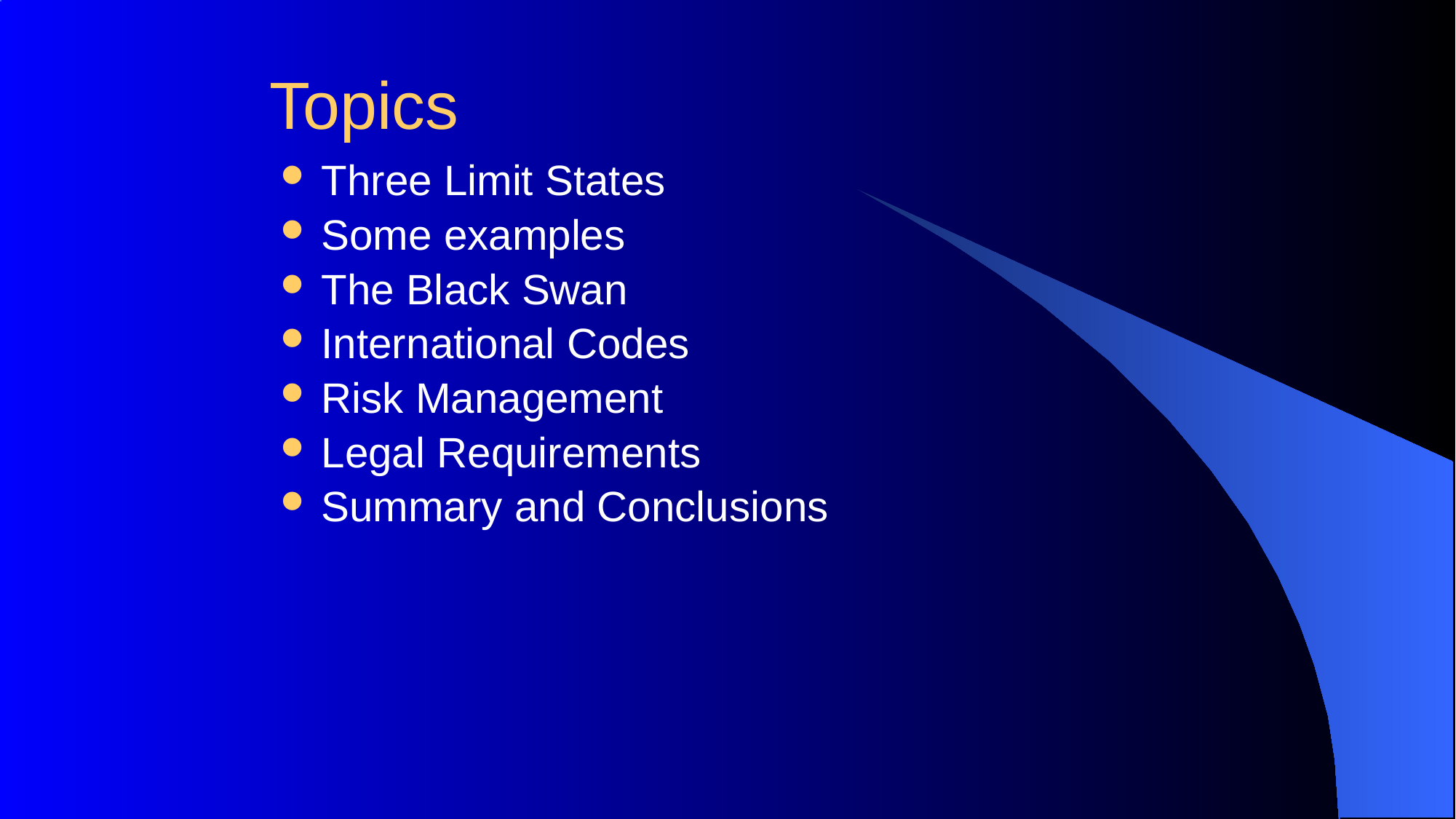

# Topics
Three Limit States
Some examples
The Black Swan
International Codes
Risk Management
Legal Requirements
Summary and Conclusions